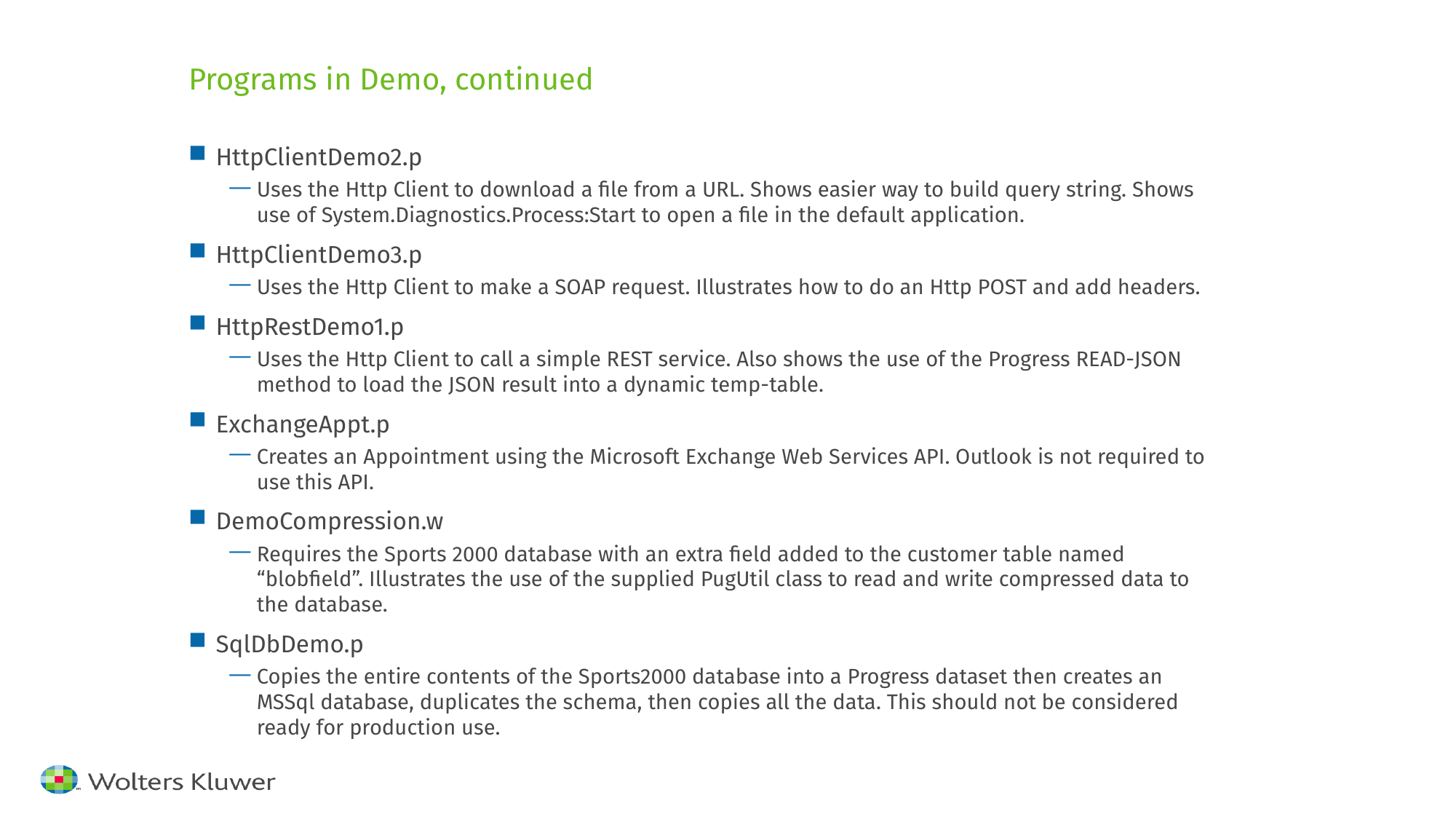

# Programs in Demo, continued
HttpClientDemo2.p
Uses the Http Client to download a file from a URL. Shows easier way to build query string. Shows use of System.Diagnostics.Process:Start to open a file in the default application.
HttpClientDemo3.p
Uses the Http Client to make a SOAP request. Illustrates how to do an Http POST and add headers.
HttpRestDemo1.p
Uses the Http Client to call a simple REST service. Also shows the use of the Progress READ-JSON method to load the JSON result into a dynamic temp-table.
ExchangeAppt.p
Creates an Appointment using the Microsoft Exchange Web Services API. Outlook is not required to use this API.
DemoCompression.w
Requires the Sports 2000 database with an extra field added to the customer table named “blobfield”. Illustrates the use of the supplied PugUtil class to read and write compressed data to the database.
SqlDbDemo.p
Copies the entire contents of the Sports2000 database into a Progress dataset then creates an MSSql database, duplicates the schema, then copies all the data. This should not be considered ready for production use.